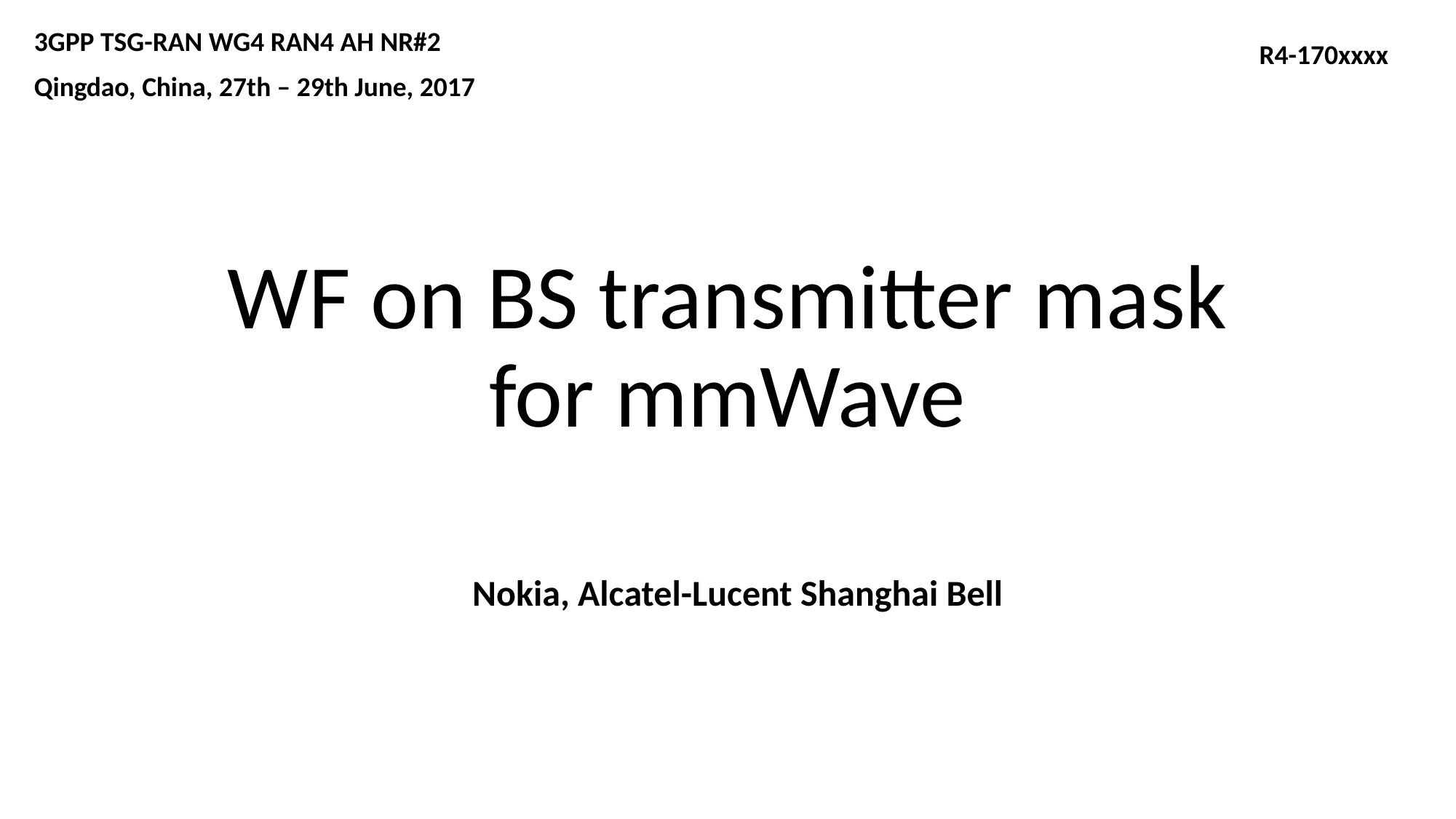

3GPP TSG-RAN WG4 RAN4 AH NR#2
Qingdao, China, 27th – 29th June, 2017
R4-170xxxx
WF on BS transmitter mask for mmWave
Nokia, Alcatel-Lucent Shanghai Bell